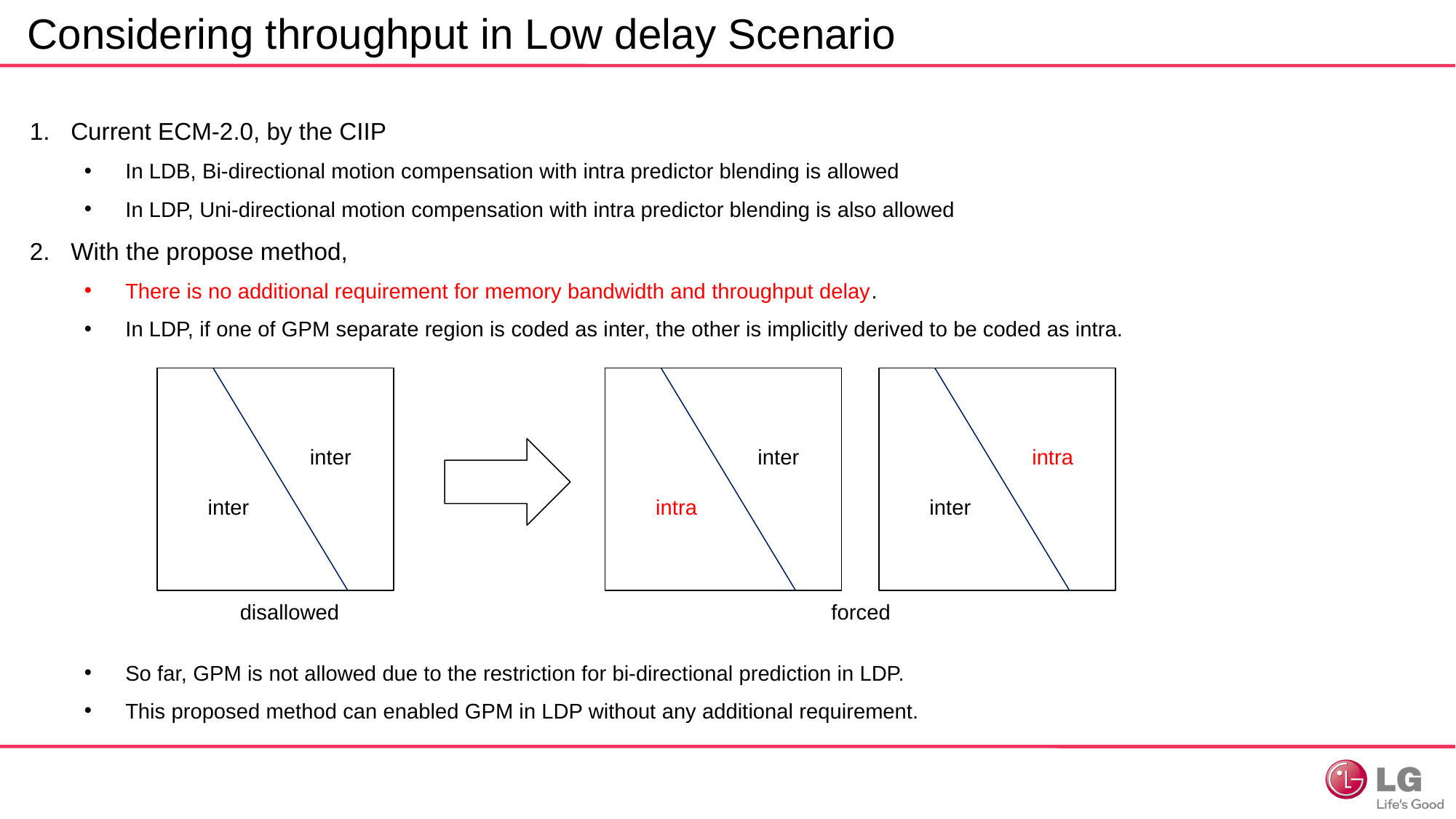

Considering throughput in Low delay Scenario
Current ECM-2.0, by the CIIP
In LDB, Bi-directional motion compensation with intra predictor blending is allowed
In LDP, Uni-directional motion compensation with intra predictor blending is also allowed
With the propose method,
There is no additional requirement for memory bandwidth and throughput delay.
In LDP, if one of GPM separate region is coded as inter, the other is implicitly derived to be coded as intra.

So far, GPM is not allowed due to the restriction for bi-directional prediction in LDP.
This proposed method can enabled GPM in LDP without any additional requirement.

intra
inter
inter
inter
inter
intra
disallowed
forced